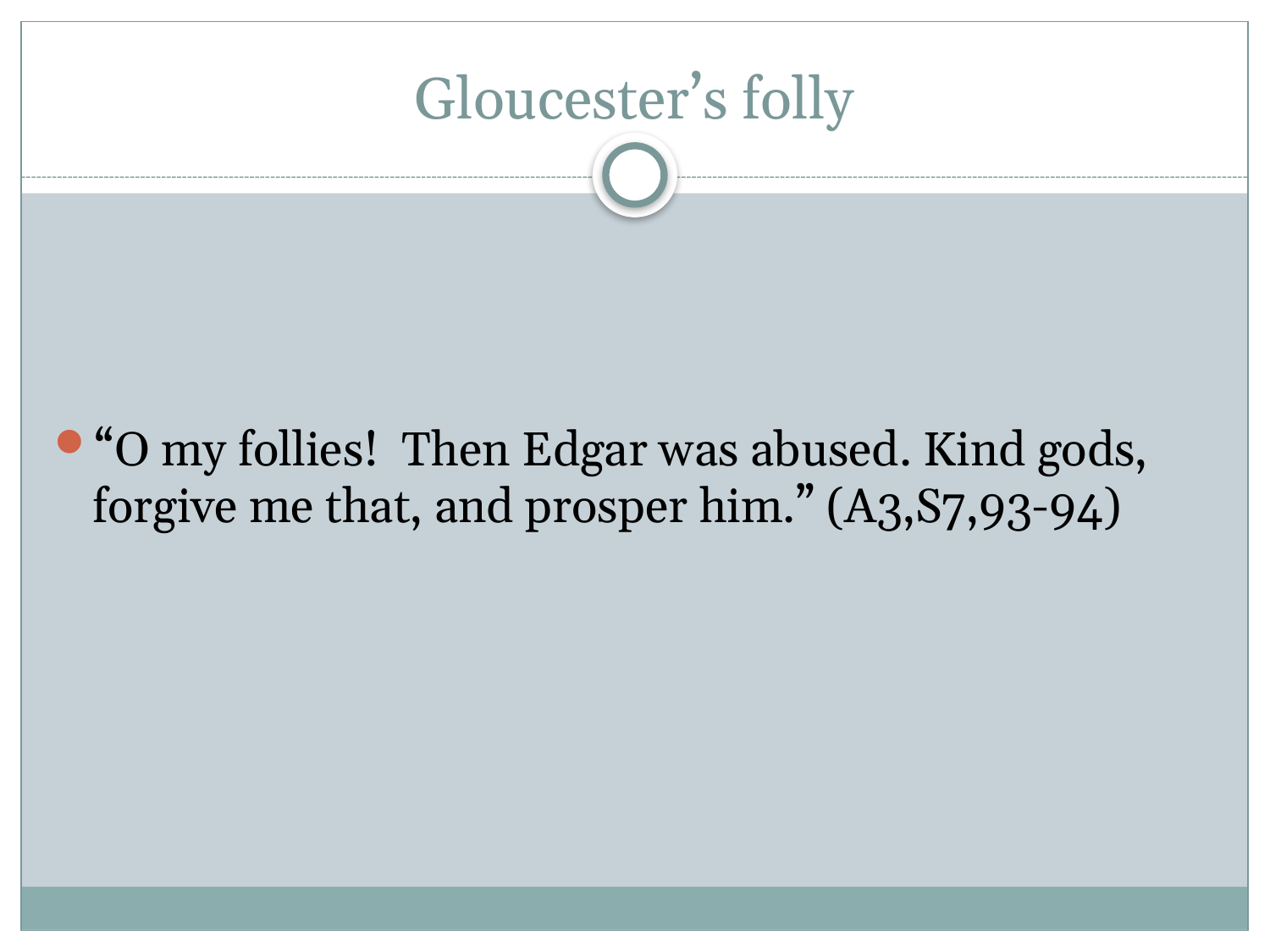

# Gloucester’s folly

“O my follies!  Then Edgar was abused. Kind gods, forgive me that, and prosper him.” (A3,S7,93-94)